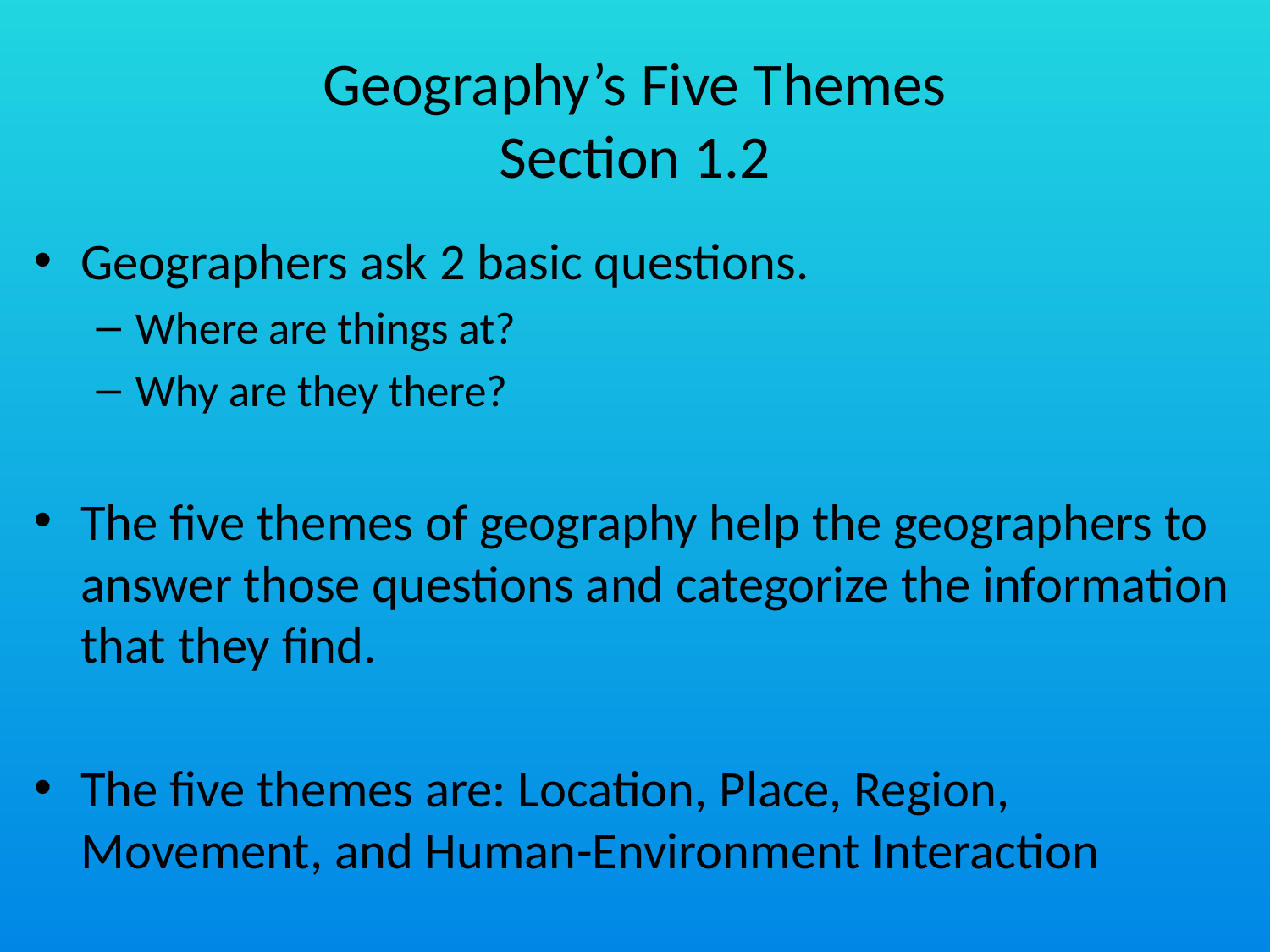

# Geography’s Five Themes Section 1.2
Geographers ask 2 basic questions.
Where are things at?
Why are they there?

The five themes of geography help the geographers to answer those questions and categorize the information that they find.

The five themes are: Location, Place, Region, Movement, and Human-Environment Interaction